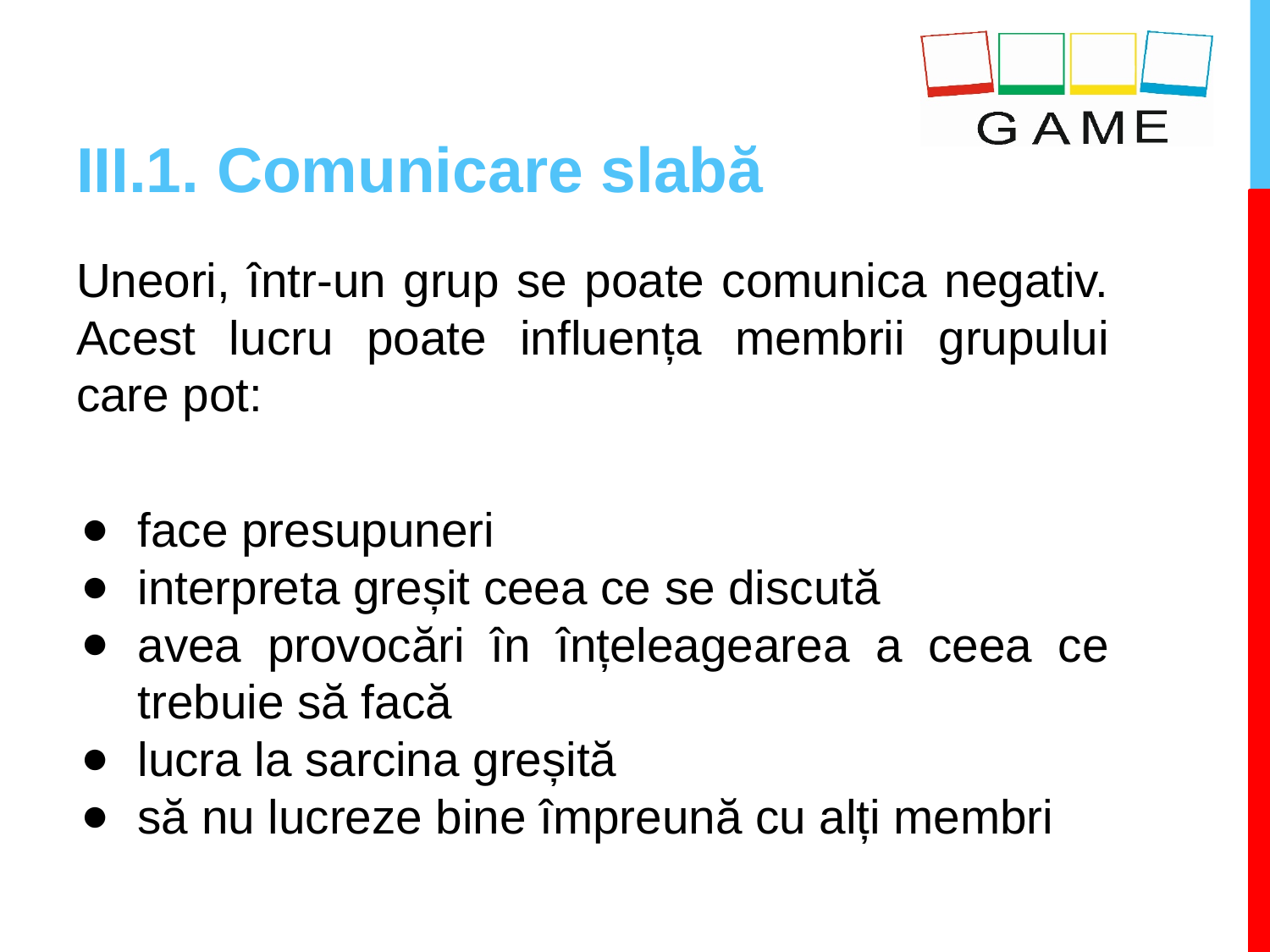

# III.1. Comunicare slabă
Uneori, într-un grup se poate comunica negativ. Acest lucru poate influența membrii grupului care pot:

face presupuneri
interpreta greșit ceea ce se discută
avea provocări în înțeleagearea a ceea ce trebuie să facă
lucra la sarcina greșită
să nu lucreze bine împreună cu alți membri